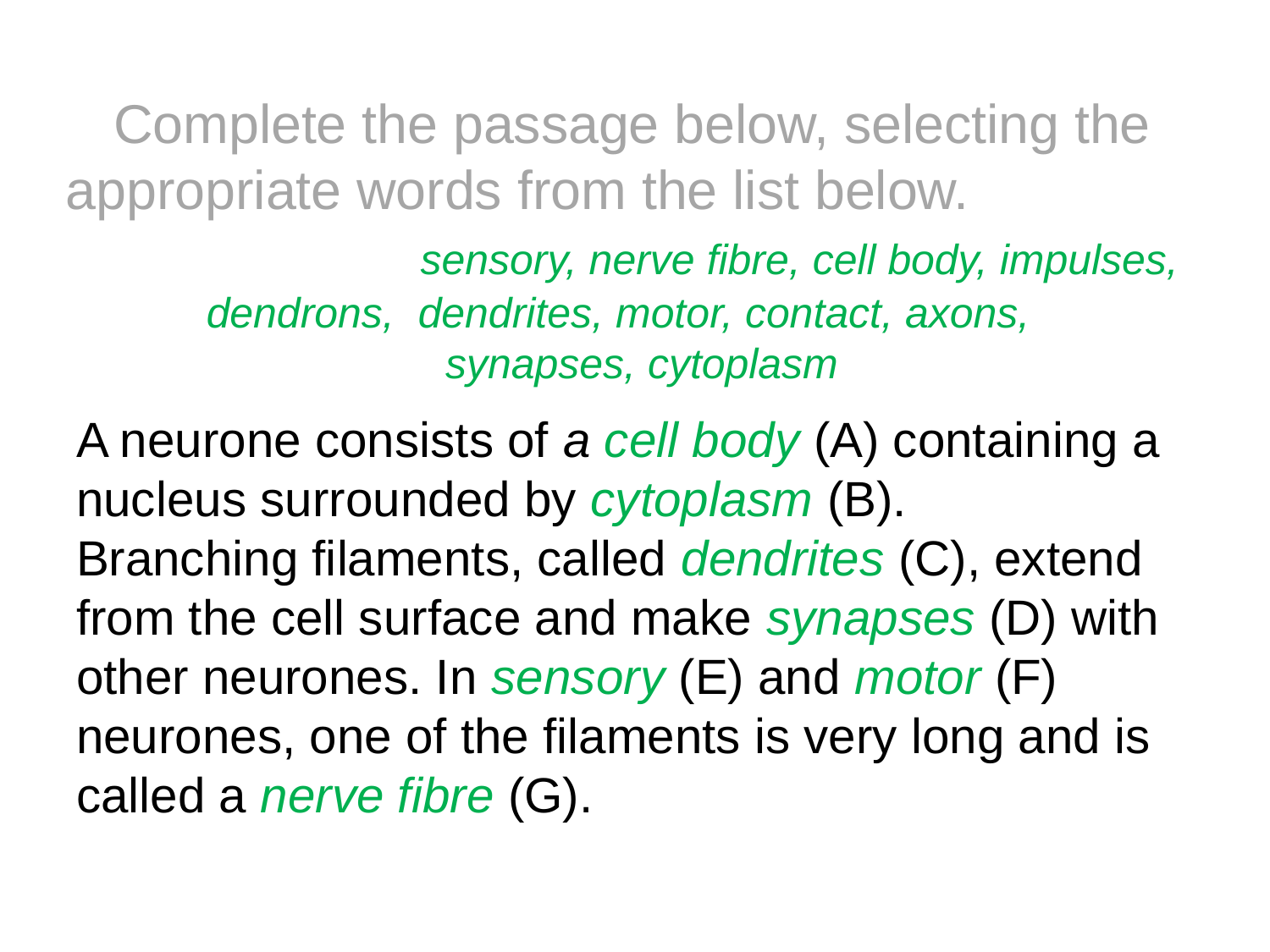

# Complete the passage below, selecting the appropriate words from the list below.                                      sensory, nerve fibre, cell body, impulses, dendrons,  dendrites, motor, contact, axons, synapses, cytoplasm
A neurone consists of a cell body (A) containing a nucleus surrounded by cytoplasm (B).
Branching filaments, called dendrites (C), extend from the cell surface and make synapses (D) with other neurones. In sensory (E) and motor (F) neurones, one of the filaments is very long and is called a nerve fibre (G).